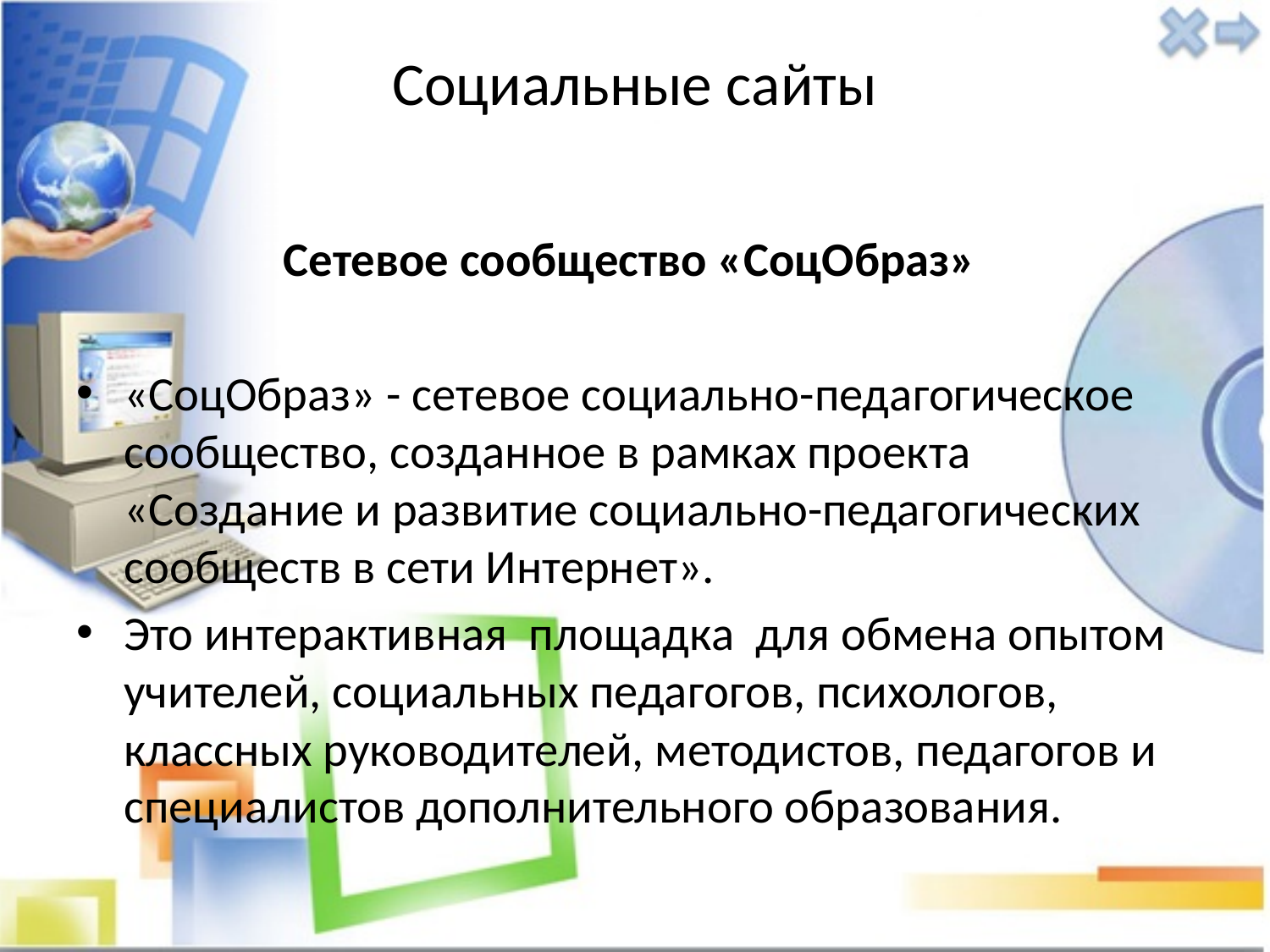

# Социальные сайты
Сетевое сообщество «СоцОбраз»

«СоцОбраз» - сетевое социально-педагогическое сообщество, созданное в рамках проекта «Создание и развитие социально-педагогических сообществ в сети Интернет».
Это интерактивная  площадка  для обмена опытом учителей, социальных педагогов, психологов, классных руководителей, методистов, педагогов и специалистов дополнительного образования.